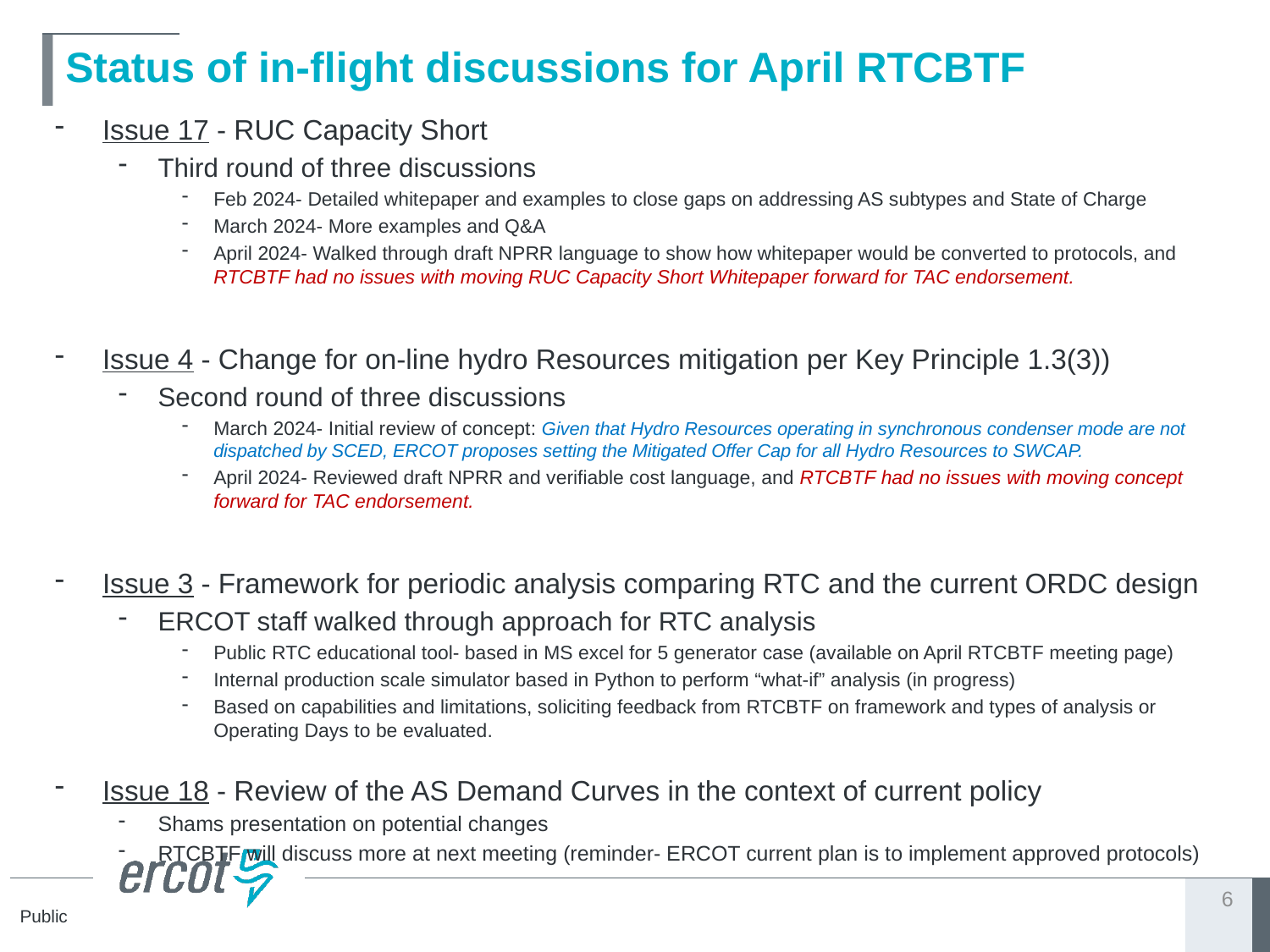

# Status of in-flight discussions for April RTCBTF
Issue 17 - RUC Capacity Short
Third round of three discussions
Feb 2024- Detailed whitepaper and examples to close gaps on addressing AS subtypes and State of Charge
March 2024- More examples and Q&A
April 2024- Walked through draft NPRR language to show how whitepaper would be converted to protocols, and RTCBTF had no issues with moving RUC Capacity Short Whitepaper forward for TAC endorsement.

Issue 4 - Change for on-line hydro Resources mitigation per Key Principle 1.3(3))
Second round of three discussions
March 2024- Initial review of concept: Given that Hydro Resources operating in synchronous condenser mode are not dispatched by SCED, ERCOT proposes setting the Mitigated Offer Cap for all Hydro Resources to SWCAP.
April 2024- Reviewed draft NPRR and verifiable cost language, and RTCBTF had no issues with moving concept forward for TAC endorsement.

Issue 3 - Framework for periodic analysis comparing RTC and the current ORDC design
ERCOT staff walked through approach for RTC analysis
Public RTC educational tool- based in MS excel for 5 generator case (available on April RTCBTF meeting page)
Internal production scale simulator based in Python to perform “what-if” analysis (in progress)
Based on capabilities and limitations, soliciting feedback from RTCBTF on framework and types of analysis or Operating Days to be evaluated.

Issue 18 - Review of the AS Demand Curves in the context of current policy
Shams presentation on potential changes
RTCBTF will discuss more at next meeting (reminder- ERCOT current plan is to implement approved protocols)